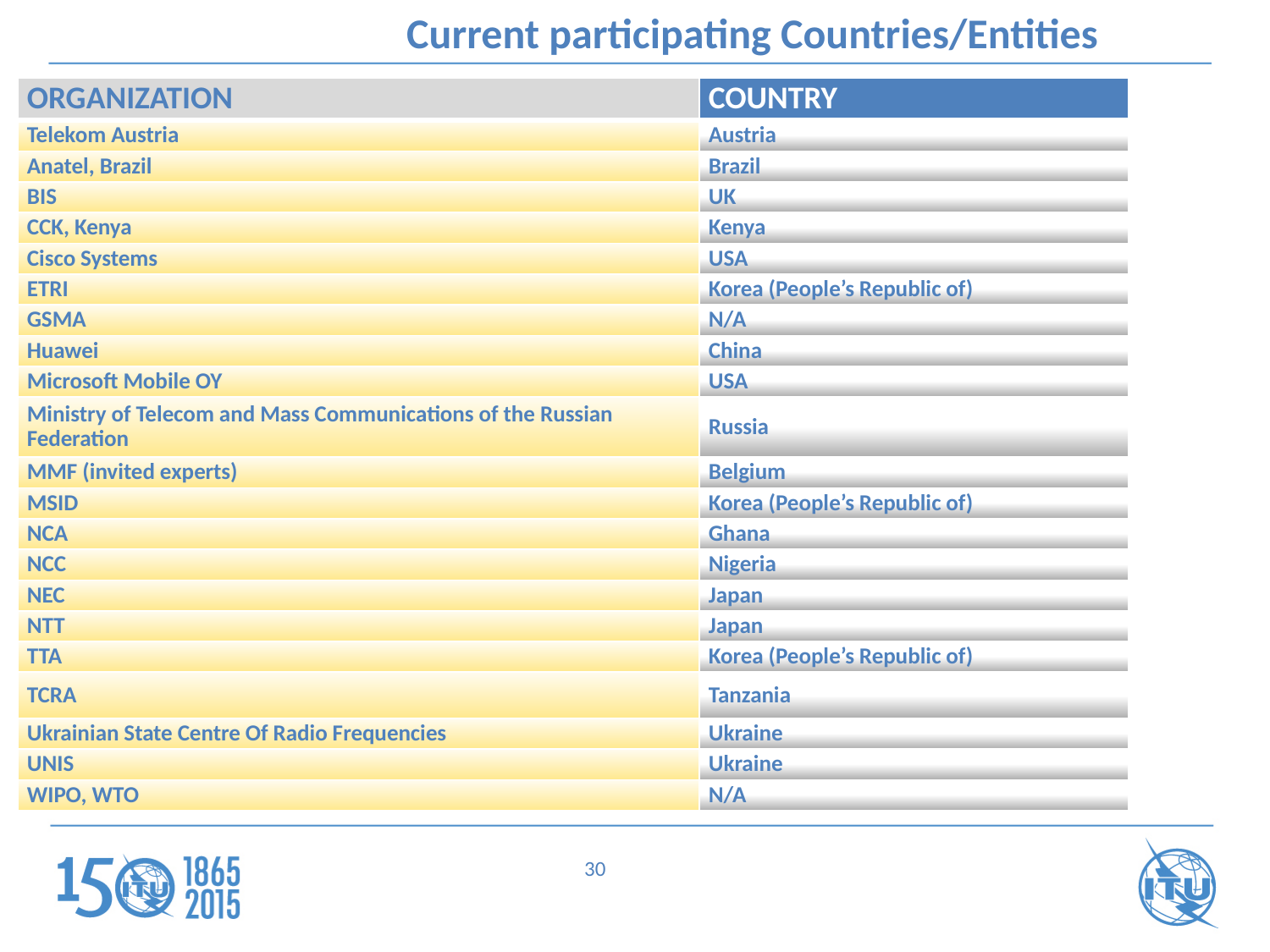

Current participating Countries/Entities
| ORGANIZATION | COUNTRY |
| --- | --- |
| Telekom Austria | Austria |
| Anatel, Brazil | Brazil |
| BIS | UK |
| CCK, Kenya | Kenya |
| Cisco Systems | USA |
| ETRI | Korea (People’s Republic of) |
| GSMA | N/A |
| Huawei | China |
| Microsoft Mobile OY | USA |
| Ministry of Telecom and Mass Communications of the Russian Federation | Russia |
| MMF (invited experts) | Belgium |
| MSID | Korea (People’s Republic of) |
| NCA | Ghana |
| NCC | Nigeria |
| NEC | Japan |
| NTT | Japan |
| TTA | Korea (People’s Republic of) |
| TCRA | Tanzania |
| Ukrainian State Centre Of Radio Frequencies | Ukraine |
| UNIS | Ukraine |
| WIPO, WTO | N/A |
30